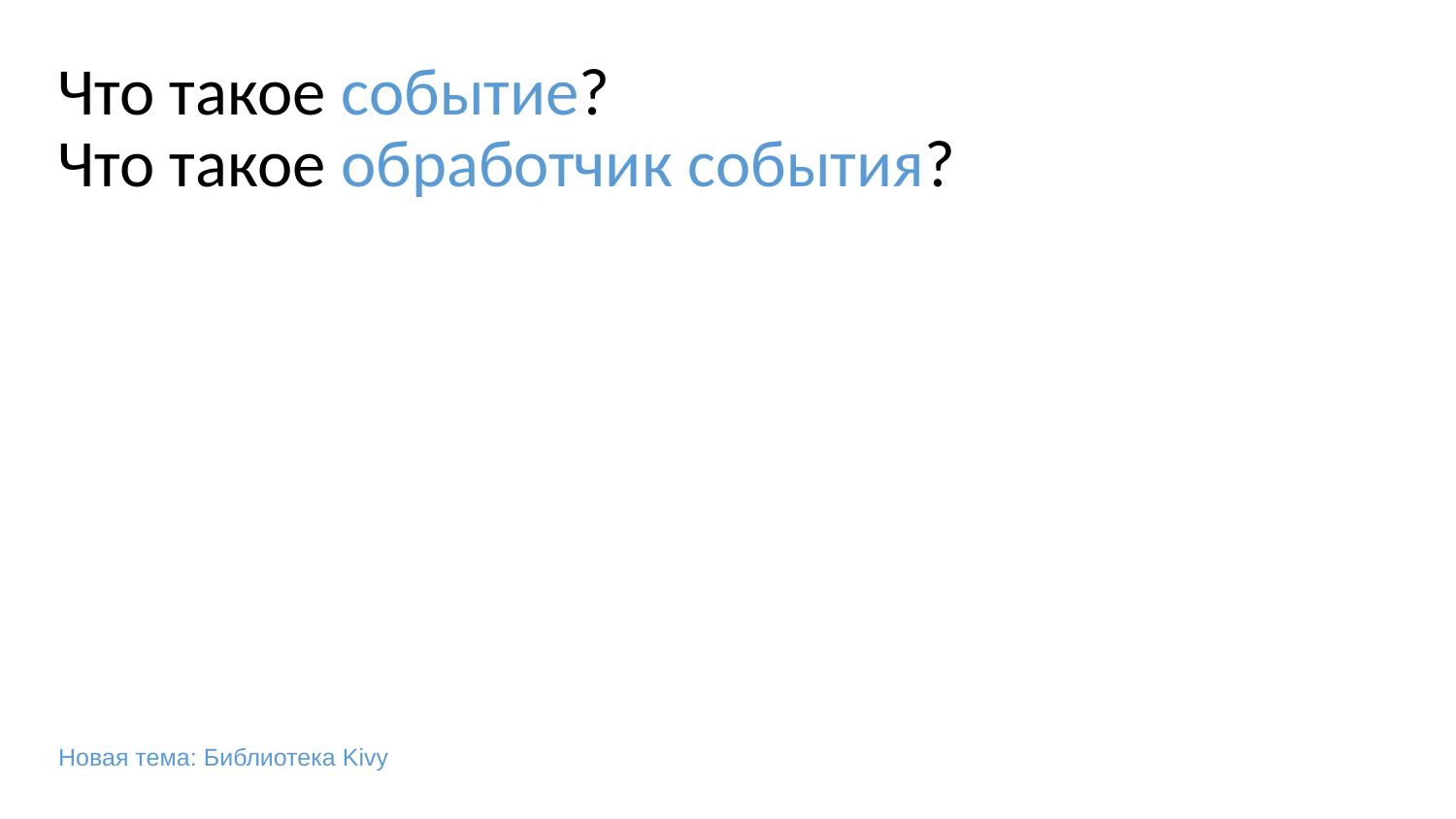

# Что такое событие?
Что такое обработчик события?
Новая тема: Библиотека Kivy